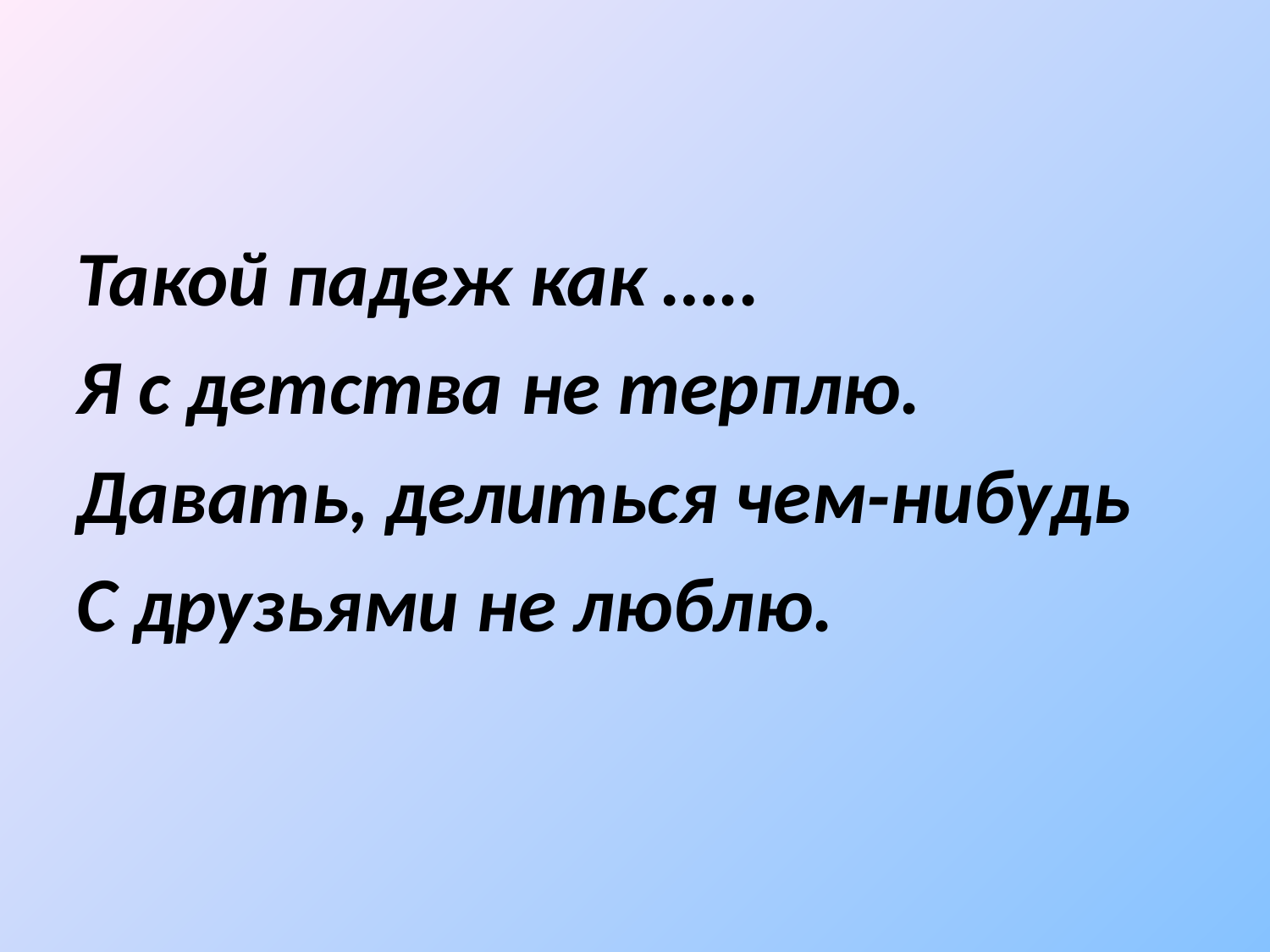

#
Такой падеж как …..
Я с детства не терплю.
Давать, делиться чем-нибудь
С друзьями не люблю.